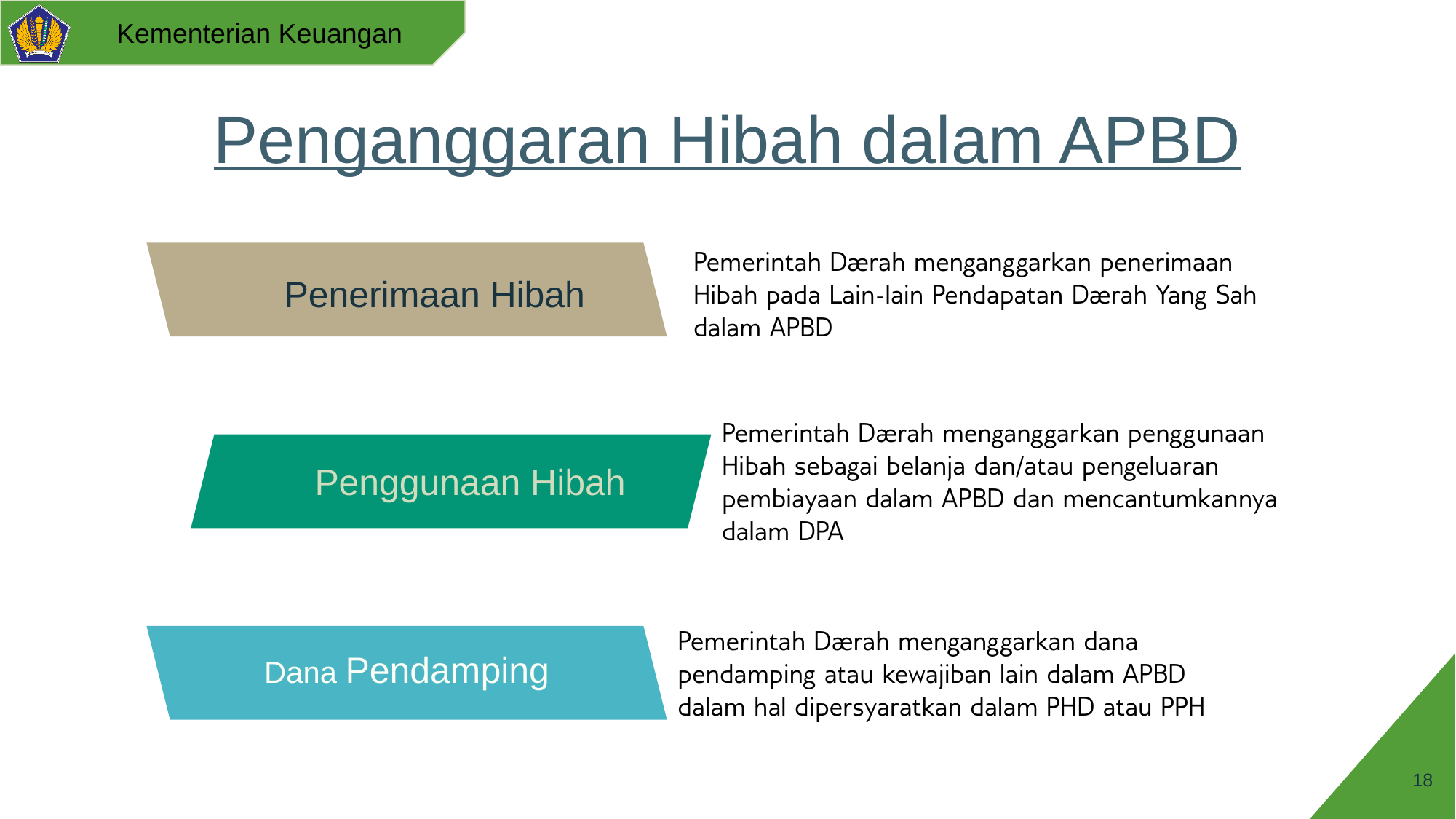

# Penganggaran Hibah dalam APBD
Pemerintah Daerah menganggarkan penerimaan Hibah pada Lain-lain Pendapatan Daerah Yang Sah dalam APBD

Penerimaan Hibah
Pemerintah Daerah menganggarkan penggunaan Hibah sebagai belanja dan/atau pengeluaran pembiayaan dalam APBD dan mencantumkannya dalam DPA

Penggunaan Hibah
Pemerintah Daerah menganggarkan dana pendamping atau kewajiban lain dalam APBD dalam hal dipersyaratkan dalam PHD atau PPH

Dana Pendamping